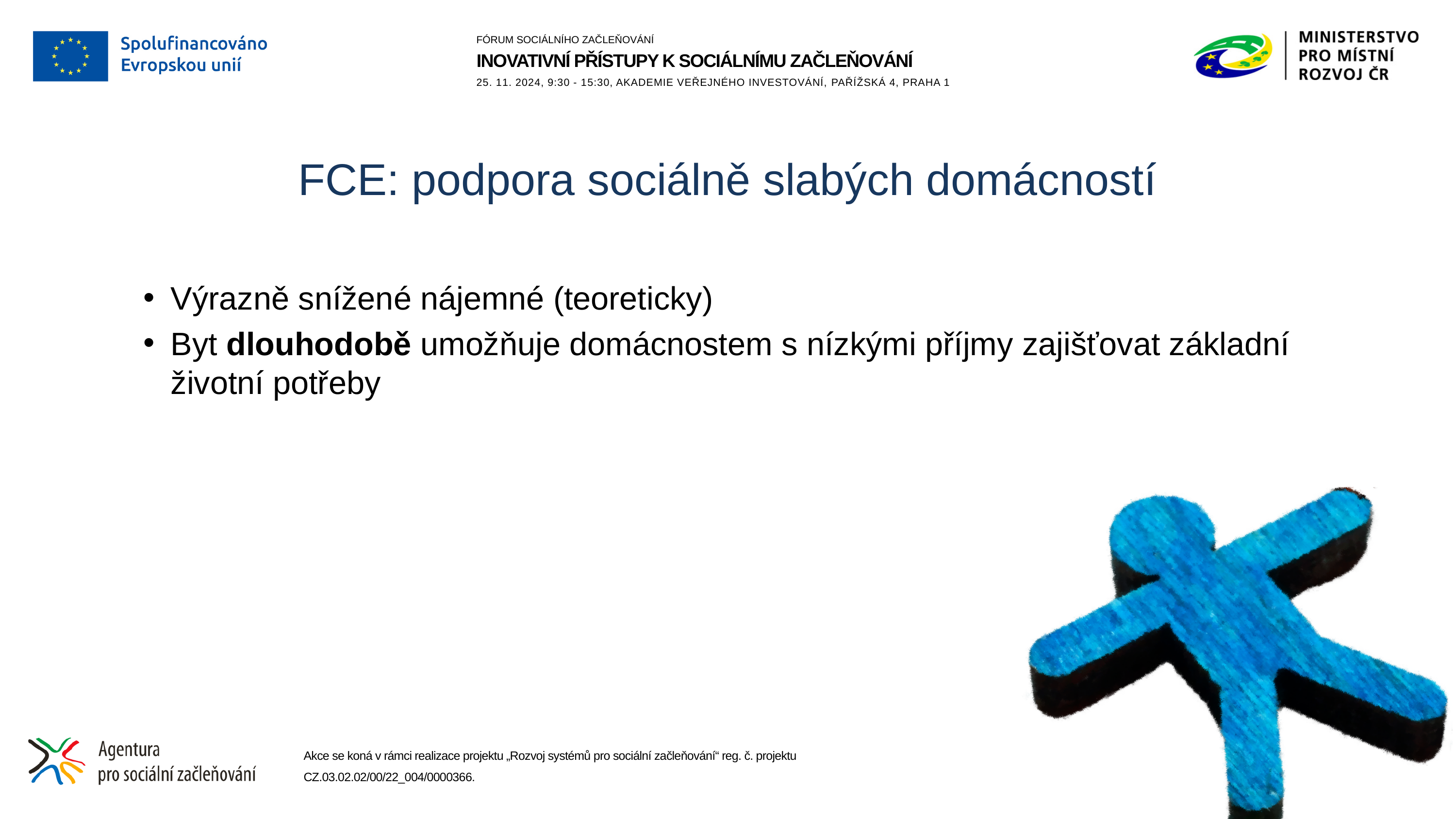

# FCE: podpora sociálně slabých domácností
Výrazně snížené nájemné (teoreticky)
Byt dlouhodobě umožňuje domácnostem s nízkými příjmy zajišťovat základní životní potřeby